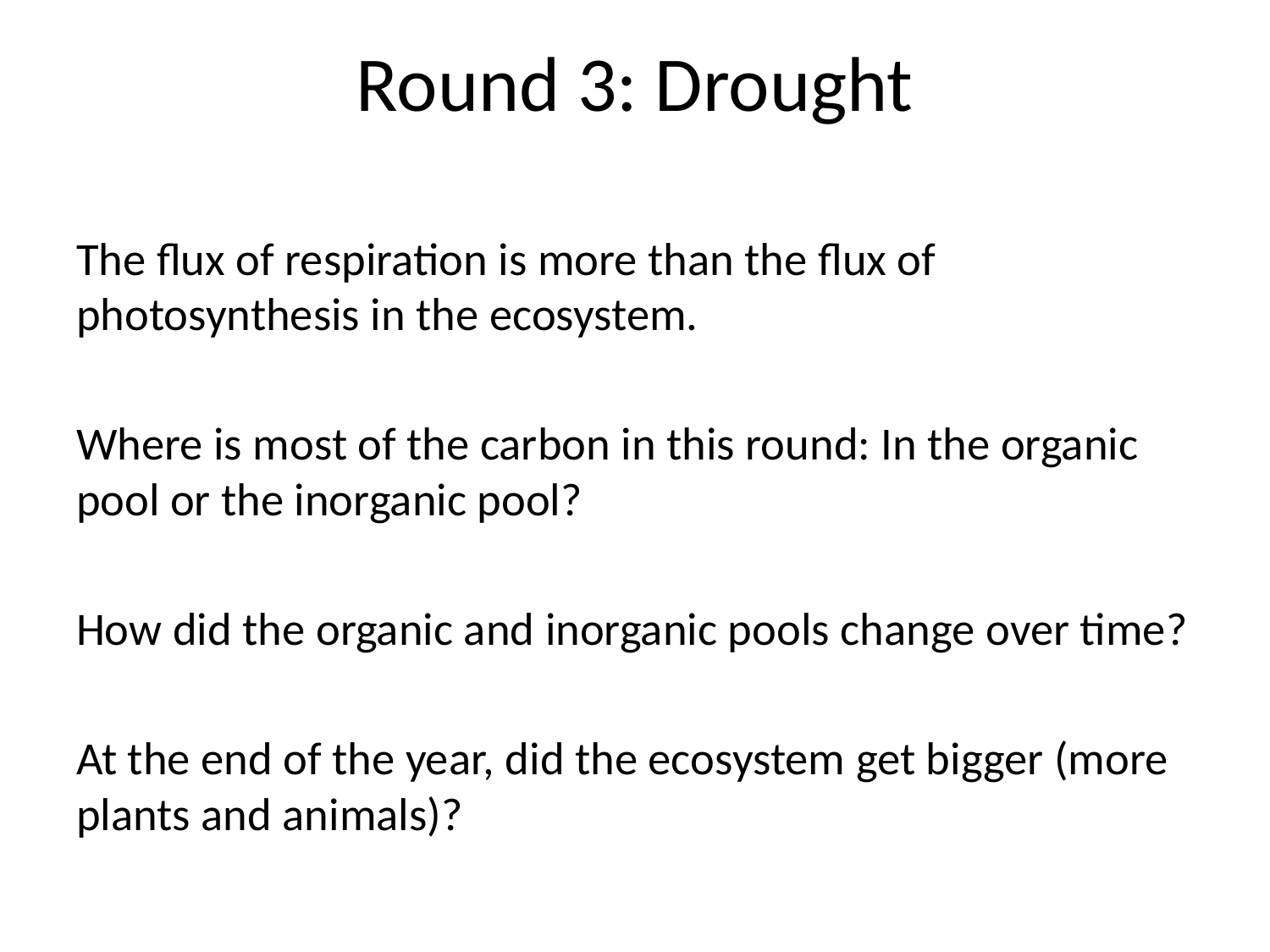

# Round 3: Drought
The flux of respiration is more than the flux of photosynthesis in the ecosystem.

Where is most of the carbon in this round: In the organic pool or the inorganic pool?

How did the organic and inorganic pools change over time?

At the end of the year, did the ecosystem get bigger (more plants and animals)?